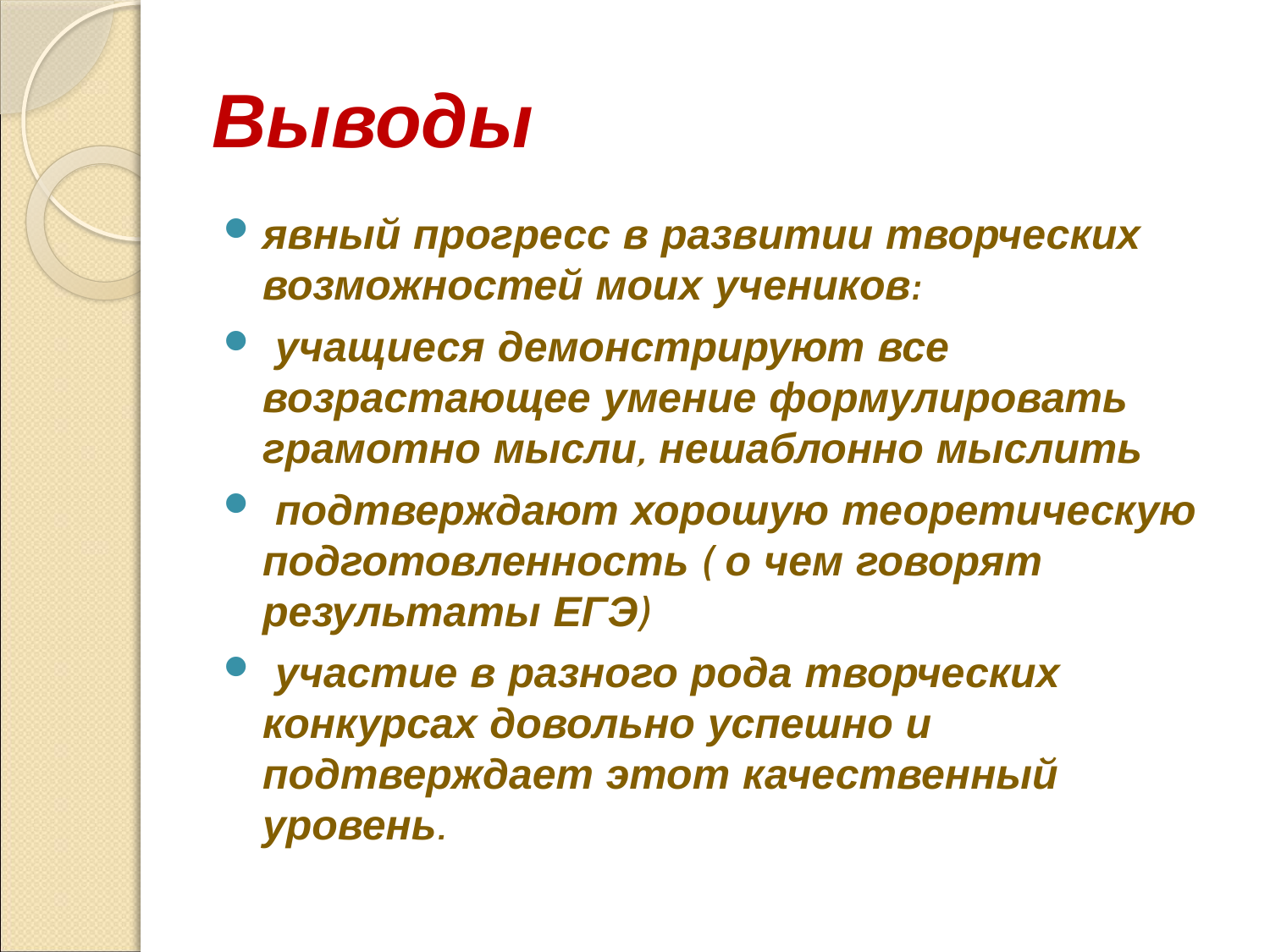

# Выводы
явный прогресс в развитии творческих возможностей моих учеников:
 учащиеся демонстрируют все возрастающее умение формулировать грамотно мысли, нешаблонно мыслить
 подтверждают хорошую теоретическую подготовленность ( о чем говорят результаты ЕГЭ)
 участие в разного рода творческих конкурсах довольно успешно и подтверждает этот качественный уровень.